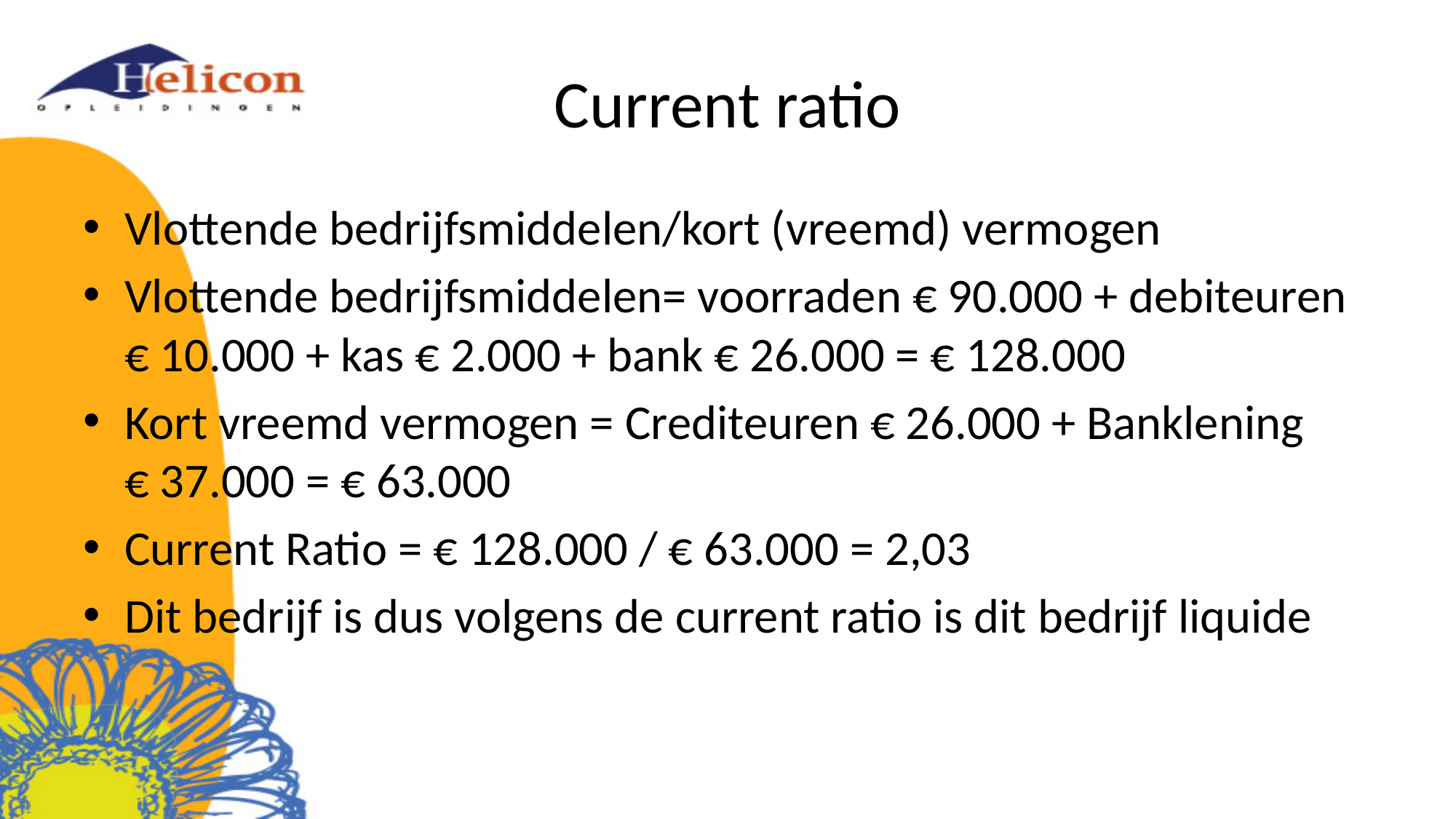

# Current ratio
Vlottende bedrijfsmiddelen/kort (vreemd) vermogen
Vlottende bedrijfsmiddelen= voorraden € 90.000 + debiteuren € 10.000 + kas € 2.000 + bank € 26.000 = € 128.000
Kort vreemd vermogen = Crediteuren € 26.000 + Banklening    € 37.000 = € 63.000
Current Ratio = € 128.000 / € 63.000 = 2,03
Dit bedrijf is dus volgens de current ratio is dit bedrijf liquide